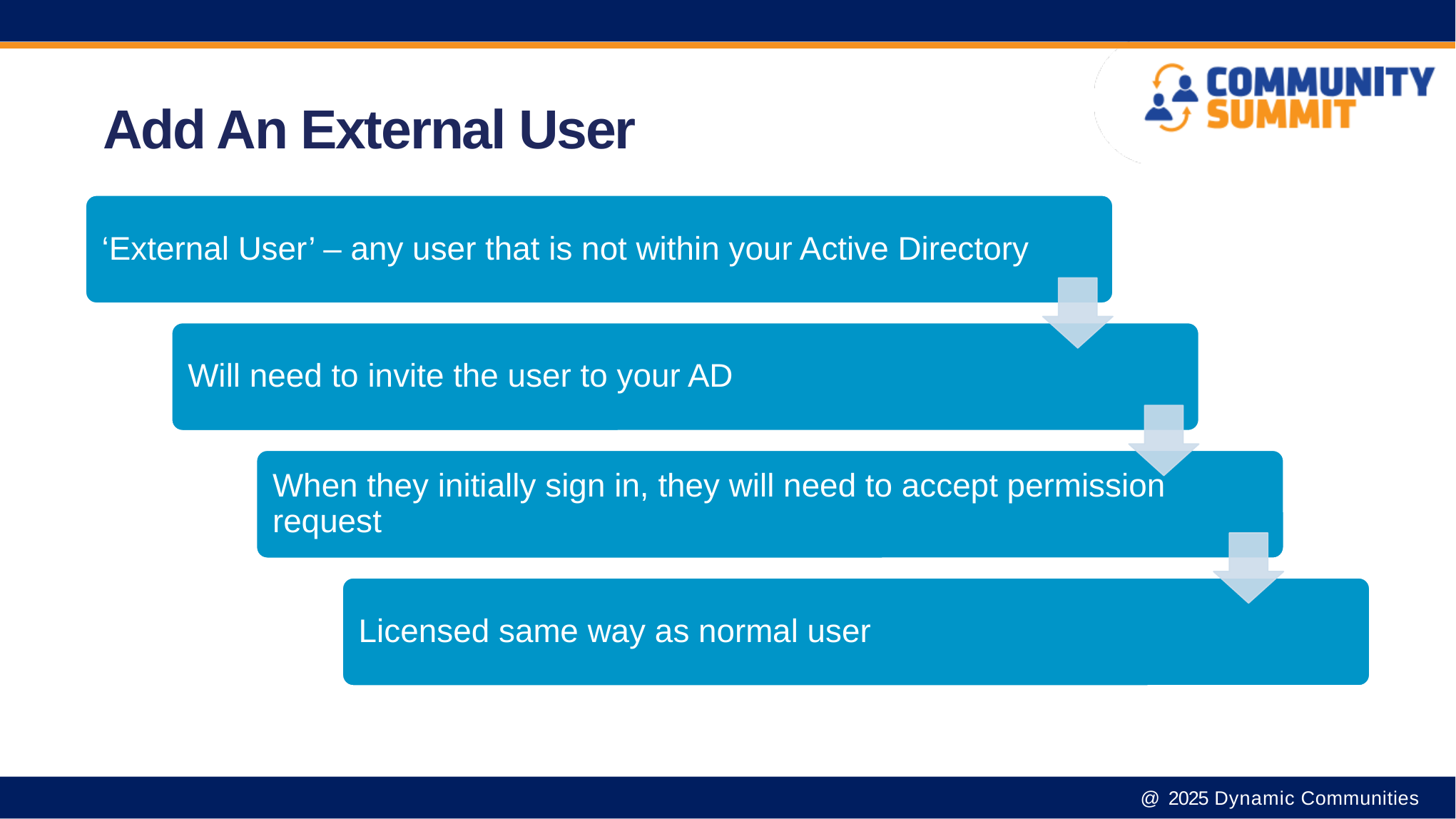

# Add An External User
‘External User’ – any user that is not within your Active Directory
Will need to invite the user to your AD
When they initially sign in, they will need to accept permission request
Licensed same way as normal user